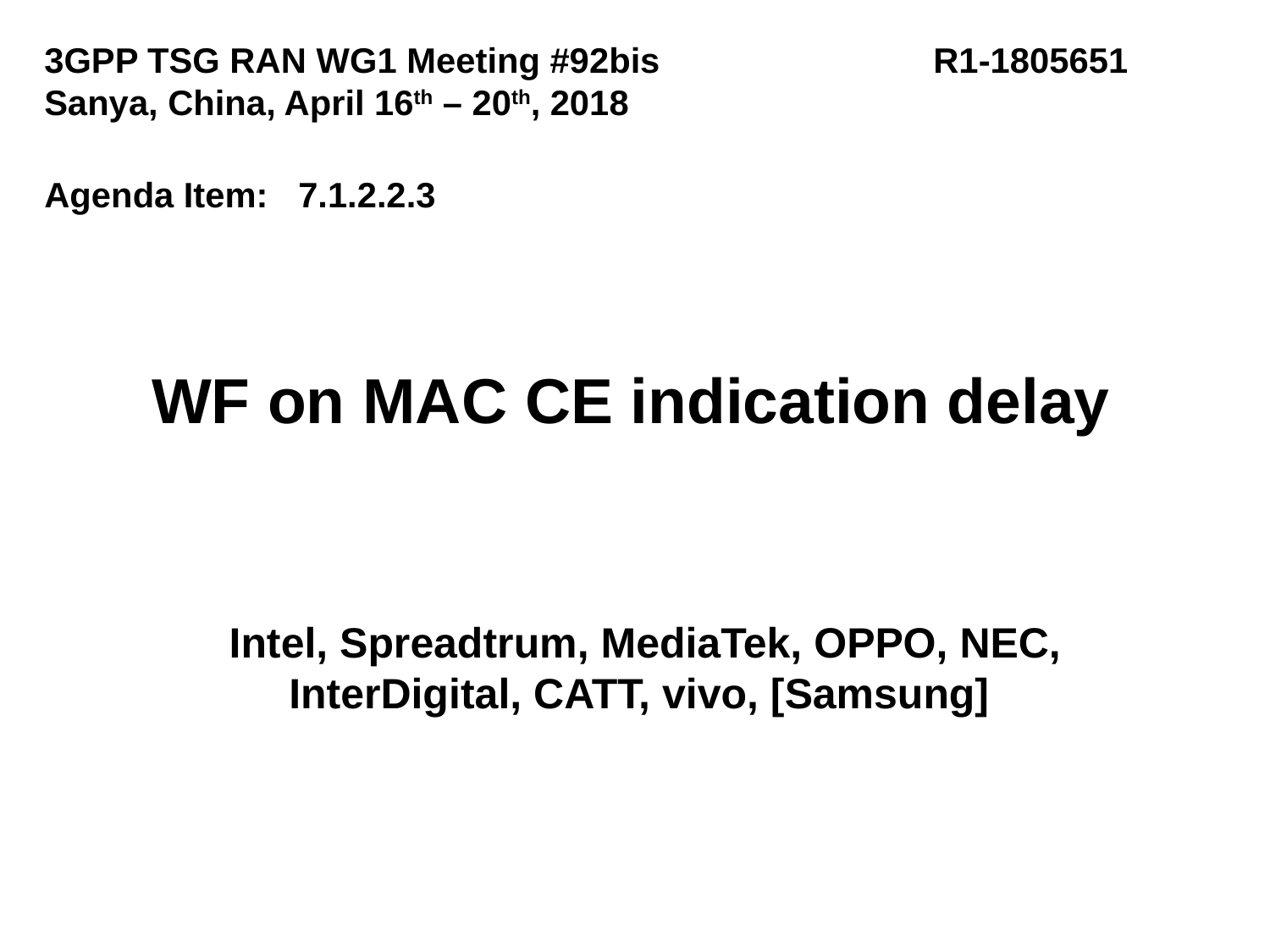

3GPP TSG RAN WG1 Meeting #92bis			R1-1805651
Sanya, China, April 16th – 20th, 2018

Agenda Item:	7.1.2.2.3

# WF on MAC CE indication delay
Intel, Spreadtrum, MediaTek, OPPO, NEC, InterDigital, CATT, vivo, [Samsung]